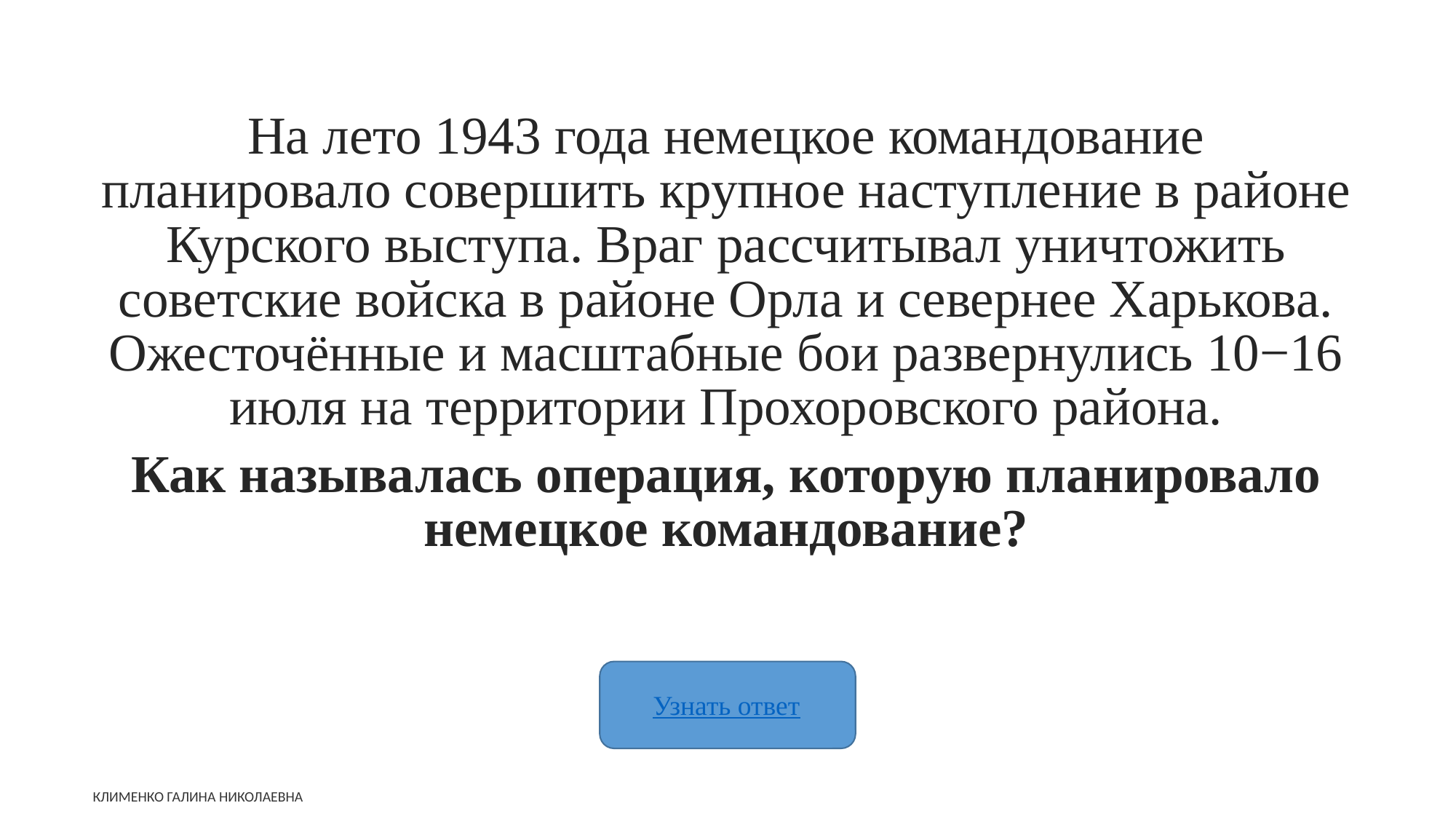

На лето 1943 года немецкое командование планировало совершить крупное наступление в районе Курского выступа. Враг рассчитывал уничтожить советские войска в районе Орла и севернее Харькова. Ожесточённые и масштабные бои развернулись 10−16 июля на территории Прохоровского района.
Как называлась операция, которую планировало немецкое командование?

Узнать ответ
Клименко Галина Николаевна